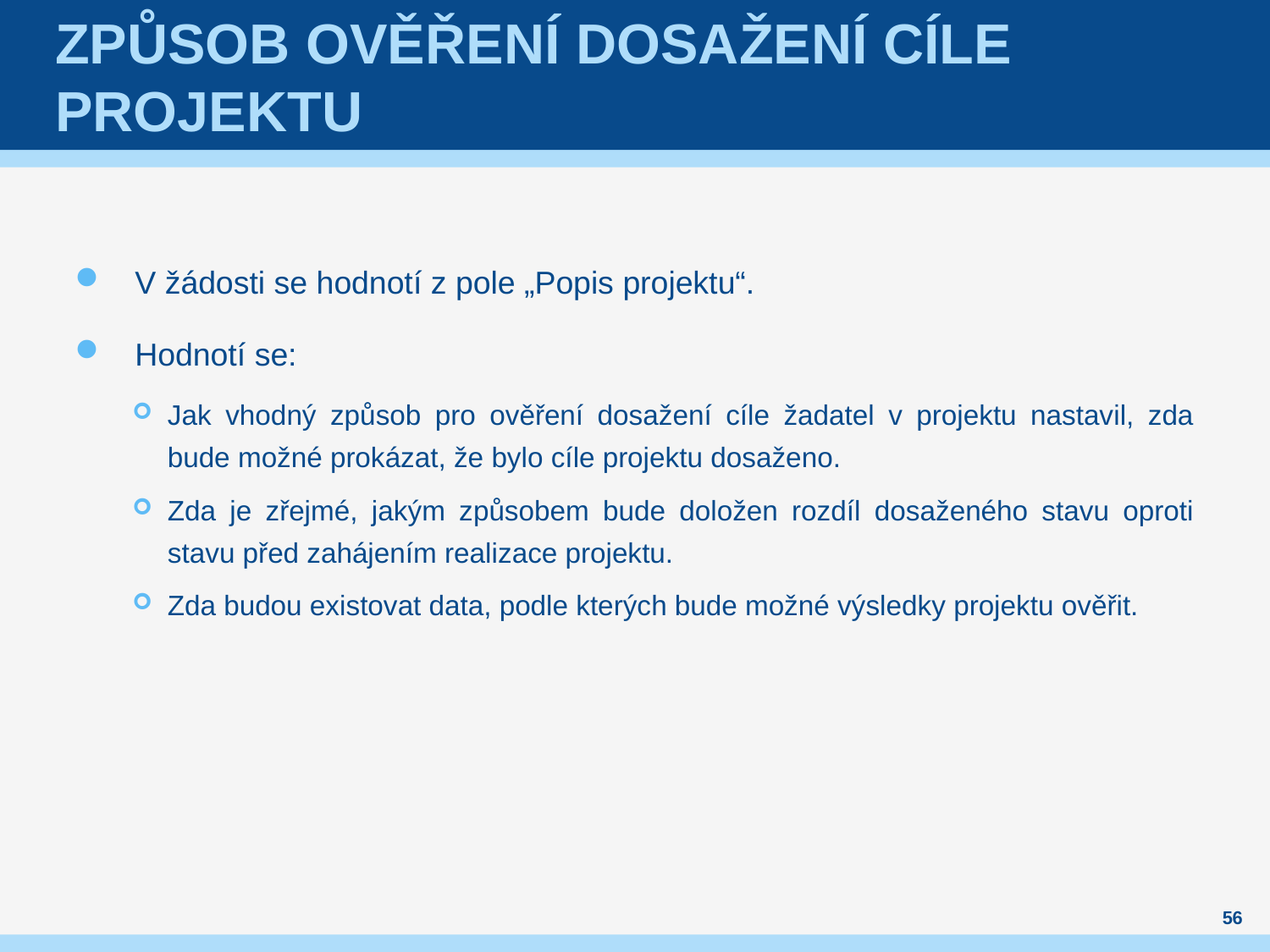

# Způsob ověření dosažení cíle projektu
V žádosti se hodnotí z pole „Popis projektu“.
Hodnotí se:
Jak vhodný způsob pro ověření dosažení cíle žadatel v projektu nastavil, zda bude možné prokázat, že bylo cíle projektu dosaženo.
Zda je zřejmé, jakým způsobem bude doložen rozdíl dosaženého stavu oproti stavu před zahájením realizace projektu.
Zda budou existovat data, podle kterých bude možné výsledky projektu ověřit.
56